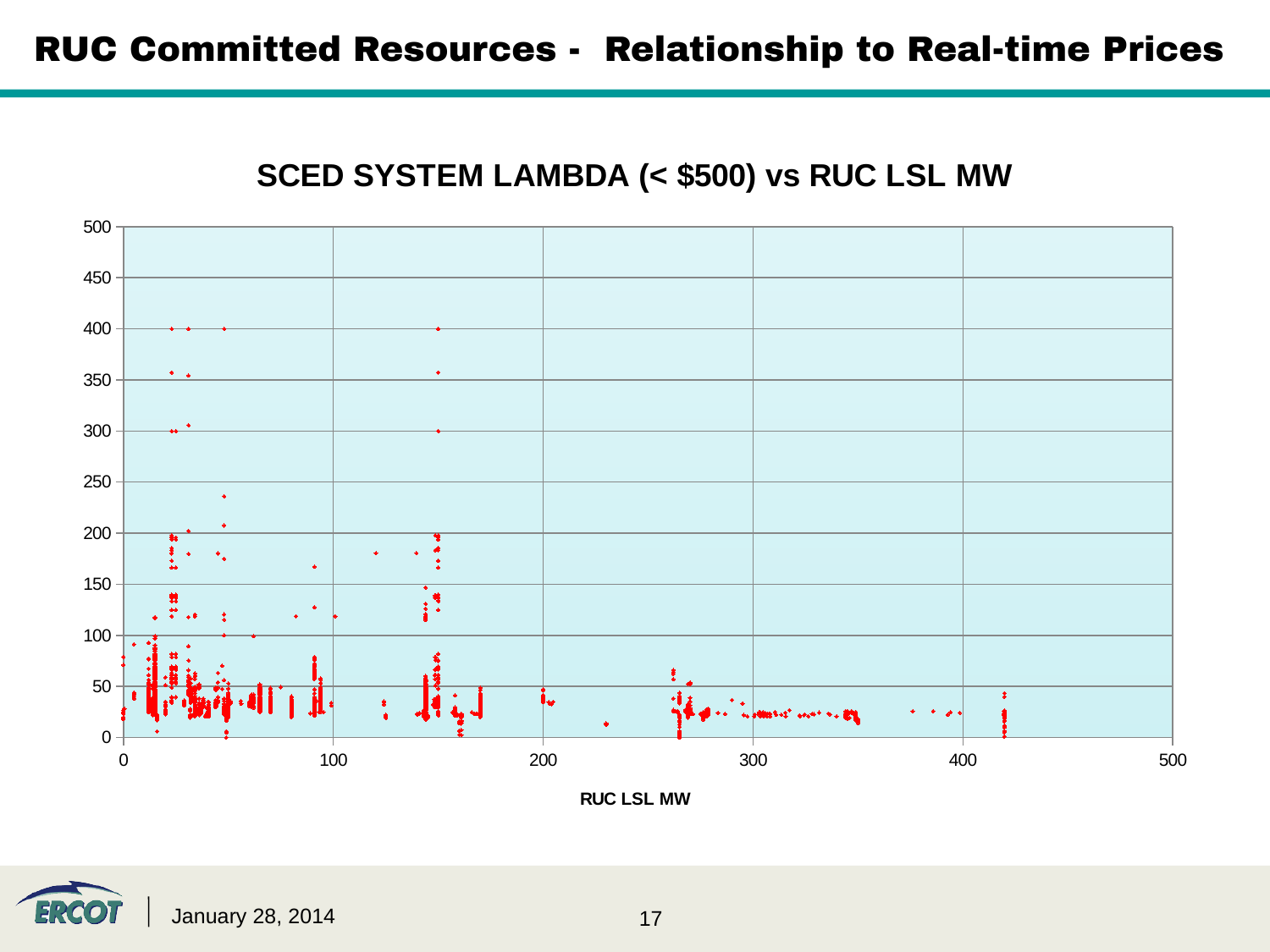

# RUC Committed Resources -  Relationship to Real-time Prices

### Chart: SCED SYSTEM LAMBDA (< $500) vs RUC LSL MW

| Category | SYSTEM LAMBDA |
|---|---|
January 28, 2014